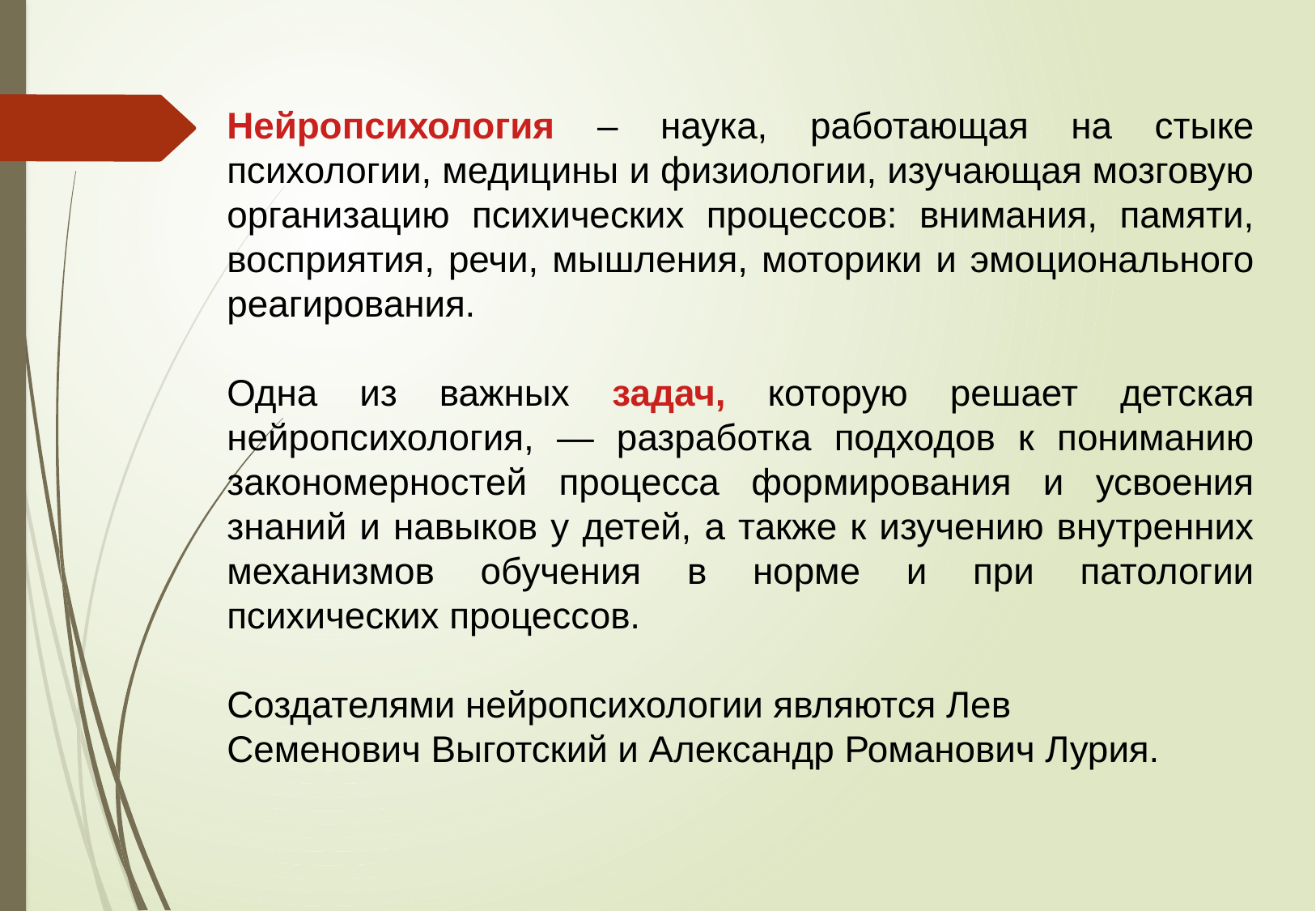

Нейропсихология – наука, работающая на стыке психологии, медицины и физиологии, изучающая мозговую организацию психических процессов: внимания, памяти, восприятия, речи, мышления, моторики и эмоционального реагирования.

Одна из важных задач, которую решает детская нейропсихология, — разработка подходов к пониманию закономерностей процесса формирования и усвоения знаний и навыков у детей, а также к изучению внутренних механизмов обучения в норме и при патологии психических процессов.

Создателями нейропсихологии являются Лев
Семенович Выготский и Александр Романович Лурия.